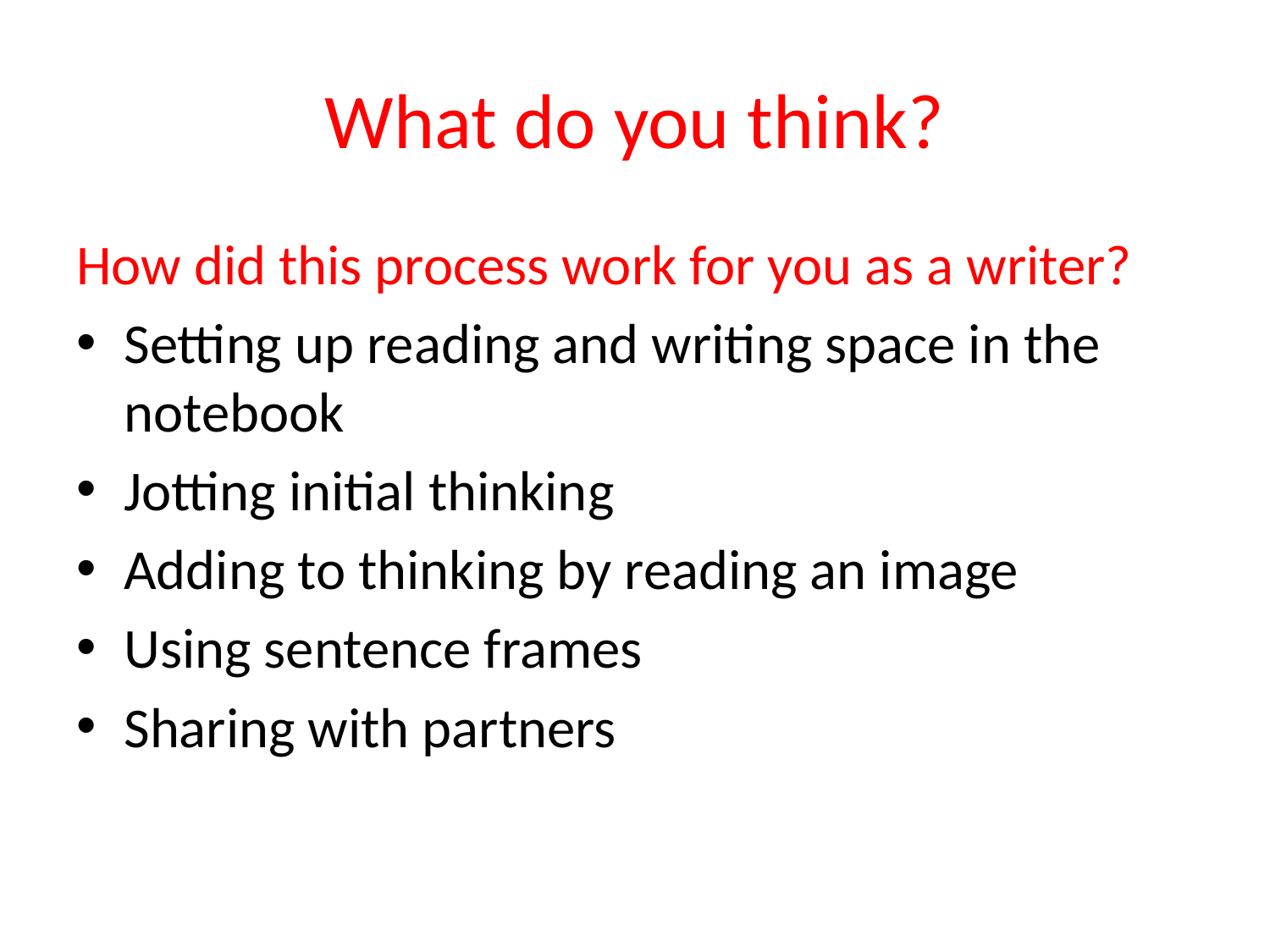

# What do you think?
How did this process work for you as a writer?
Setting up reading and writing space in the notebook
Jotting initial thinking
Adding to thinking by reading an image
Using sentence frames
Sharing with partners